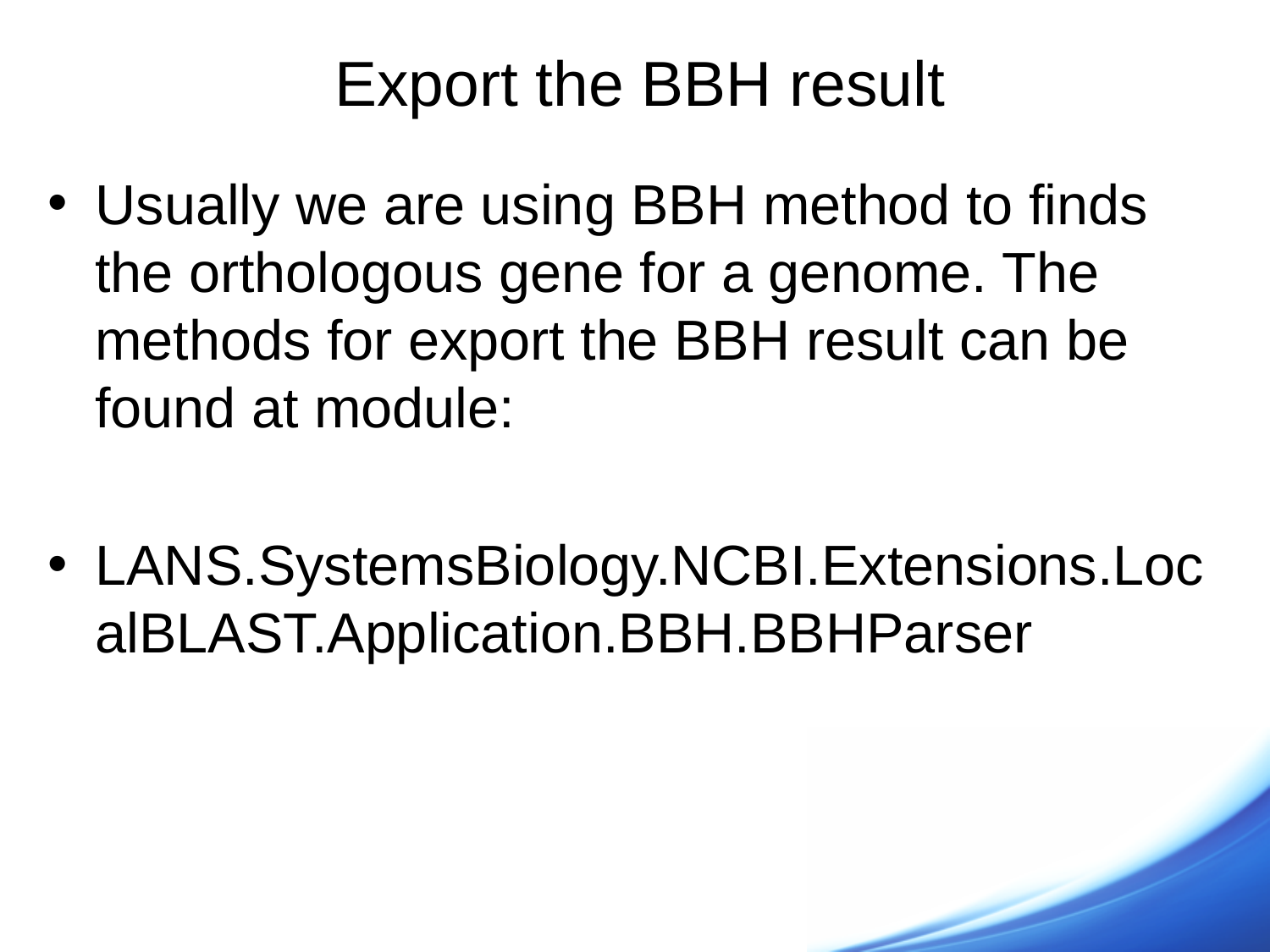

# Export the BBH result
Usually we are using BBH method to finds the orthologous gene for a genome. The methods for export the BBH result can be found at module:

LANS.SystemsBiology.NCBI.Extensions.LocalBLAST.Application.BBH.BBHParser